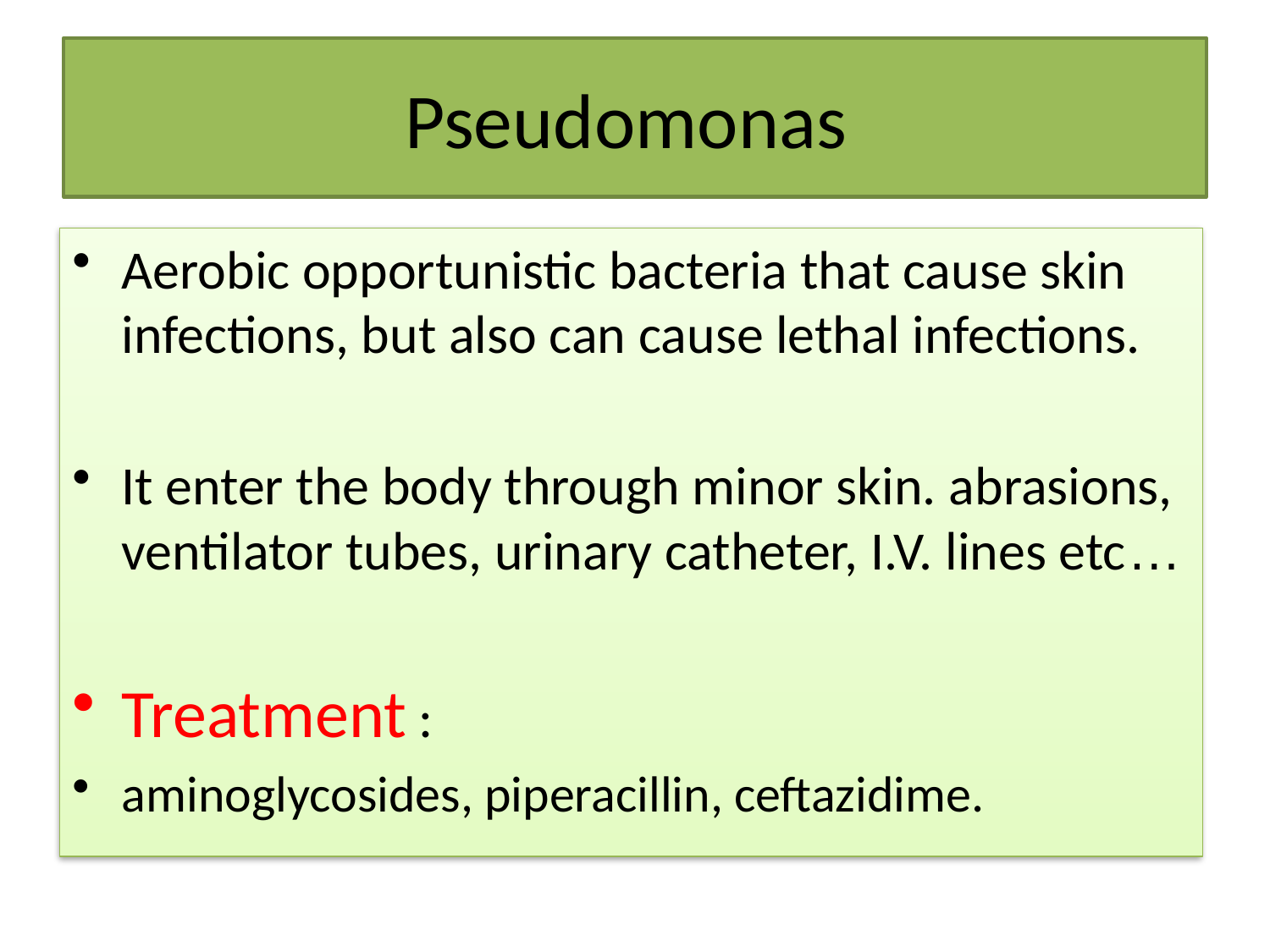

# Pseudomonas
Aerobic opportunistic bacteria that cause skin infections, but also can cause lethal infections.

It enter the body through minor skin. abrasions, ventilator tubes, urinary catheter, I.V. lines etc…

Treatment :
aminoglycosides, piperacillin, ceftazidime.